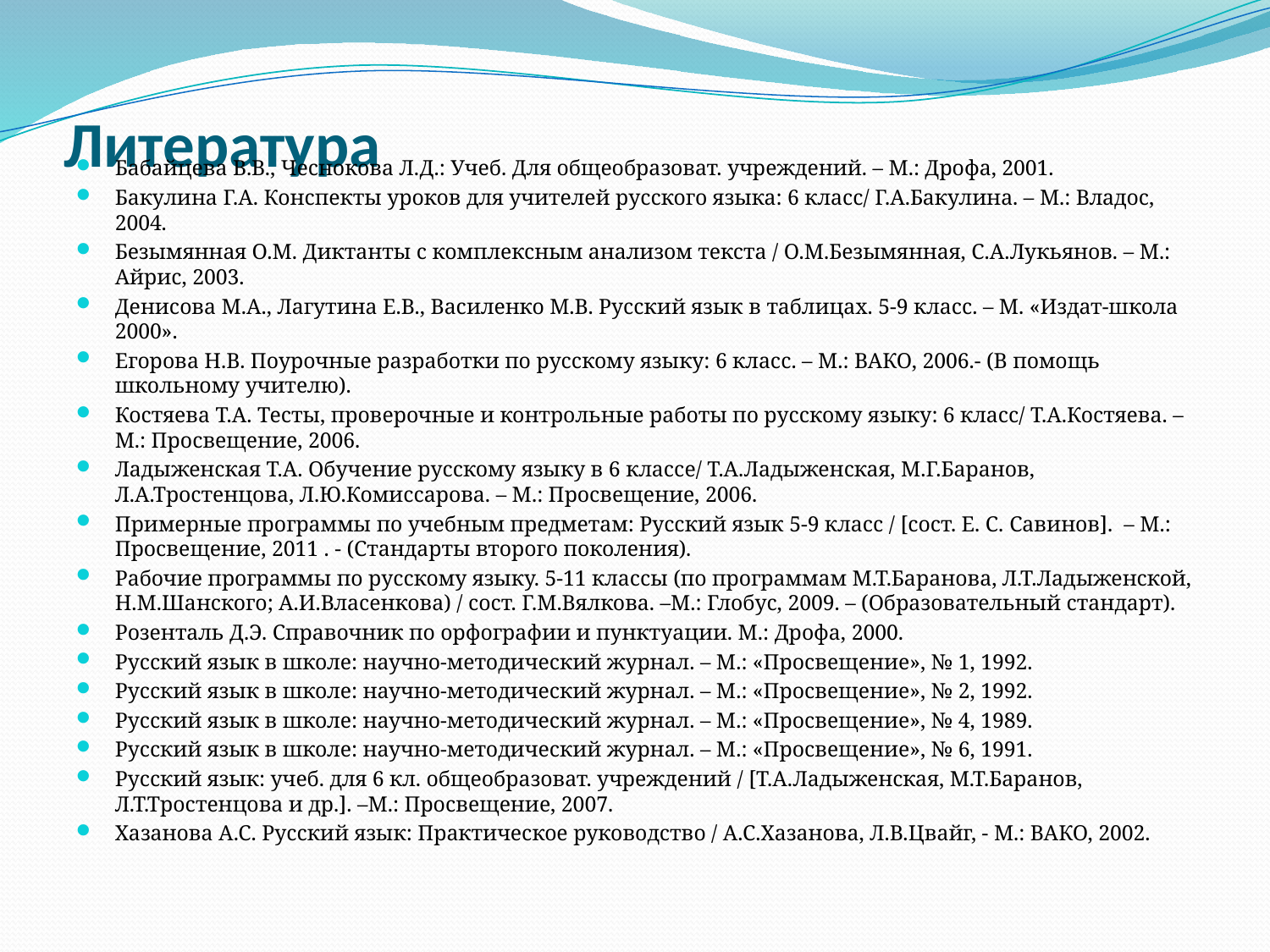

# Литература
Бабайцева В.В., Чеснокова Л.Д.: Учеб. Для общеобразоват. учреждений. – М.: Дрофа, 2001.
Бакулина Г.А. Конспекты уроков для учителей русского языка: 6 класс/ Г.А.Бакулина. – М.: Владос, 2004.
Безымянная О.М. Диктанты с комплексным анализом текста / О.М.Безымянная, С.А.Лукьянов. – М.: Айрис, 2003.
Денисова М.А., Лагутина Е.В., Василенко М.В. Русский язык в таблицах. 5-9 класс. – М. «Издат-школа 2000».
Егорова Н.В. Поурочные разработки по русскому языку: 6 класс. – М.: ВАКО, 2006.- (В помощь школьному учителю).
Костяева Т.А. Тесты, проверочные и контрольные работы по русскому языку: 6 класс/ Т.А.Костяева. – М.: Просвещение, 2006.
Ладыженская Т.А. Обучение русскому языку в 6 классе/ Т.А.Ладыженская, М.Г.Баранов, Л.А.Тростенцова, Л.Ю.Комиссарова. – М.: Просвещение, 2006.
Примерные программы по учебным предметам: Русский язык 5-9 класс / [сост. Е. С. Савинов].  – М.: Просвещение, 2011 . - (Стандарты второго поколения).
Рабочие программы по русскому языку. 5-11 классы (по программам М.Т.Баранова, Л.Т.Ладыженской, Н.М.Шанского; А.И.Власенкова) / сост. Г.М.Вялкова. –М.: Глобус, 2009. – (Образовательный стандарт).
Розенталь Д.Э. Справочник по орфографии и пунктуации. М.: Дрофа, 2000.
Русский язык в школе: научно-методический журнал. – М.: «Просвещение», № 1, 1992.
Русский язык в школе: научно-методический журнал. – М.: «Просвещение», № 2, 1992.
Русский язык в школе: научно-методический журнал. – М.: «Просвещение», № 4, 1989.
Русский язык в школе: научно-методический журнал. – М.: «Просвещение», № 6, 1991.
Русский язык: учеб. для 6 кл. общеобразоват. учреждений / [Т.А.Ладыженская, М.Т.Баранов, Л.Т.Тростенцова и др.]. –М.: Просвещение, 2007.
Хазанова А.С. Русский язык: Практическое руководство / А.С.Хазанова, Л.В.Цвайг, - М.: ВАКО, 2002.